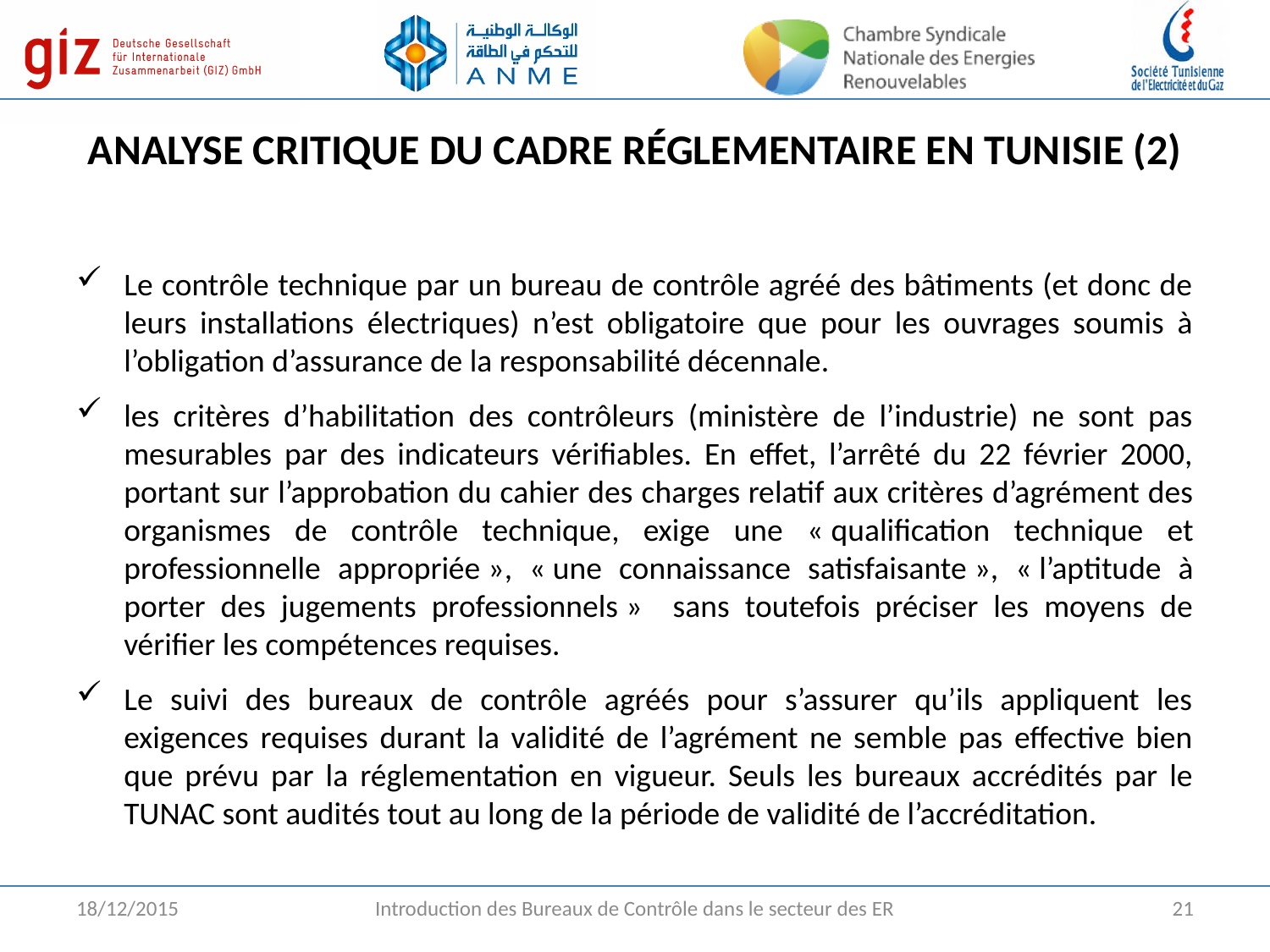

# ANALYSE CRITIQUE DU CADRE RÉGLEMENTAIRE EN TUNISIE (2)
Le contrôle technique par un bureau de contrôle agréé des bâtiments (et donc de leurs installations électriques) n’est obligatoire que pour les ouvrages soumis à l’obligation d’assurance de la responsabilité décennale.
les critères d’habilitation des contrôleurs (ministère de l’industrie) ne sont pas mesurables par des indicateurs vérifiables. En effet, l’arrêté du 22 février 2000, portant sur l’approbation du cahier des charges relatif aux critères d’agrément des organismes de contrôle technique, exige une « qualification technique et professionnelle appropriée », « une connaissance satisfaisante », « l’aptitude à porter des jugements professionnels »  sans toutefois préciser les moyens de vérifier les compétences requises.
Le suivi des bureaux de contrôle agréés pour s’assurer qu’ils appliquent les exigences requises durant la validité de l’agrément ne semble pas effective bien que prévu par la réglementation en vigueur. Seuls les bureaux accrédités par le TUNAC sont audités tout au long de la période de validité de l’accréditation.

18/12/2015
Introduction des Bureaux de Contrôle dans le secteur des ER
21